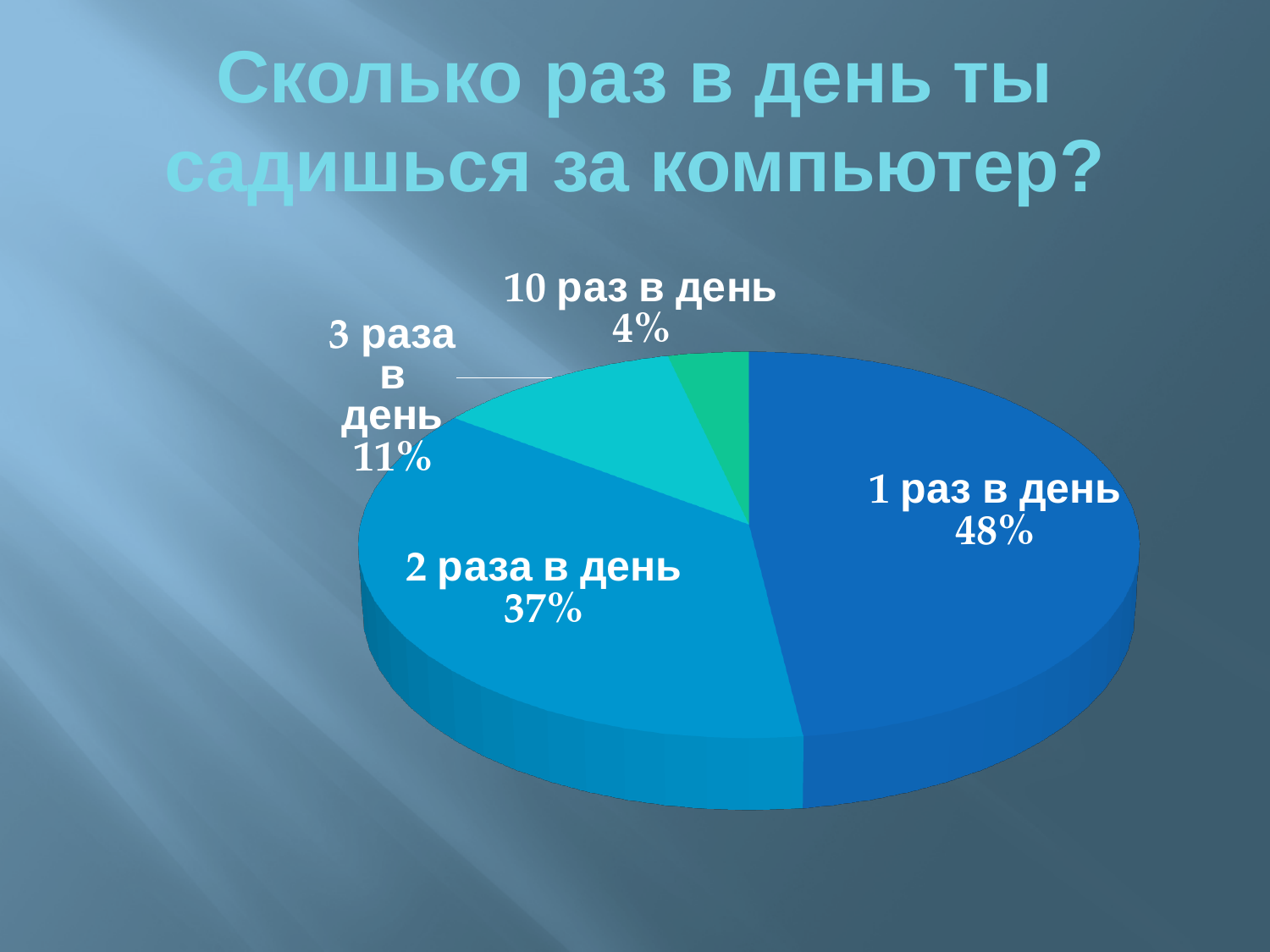

# Сколько раз в день ты садишься за компьютер?

[unsupported chart]